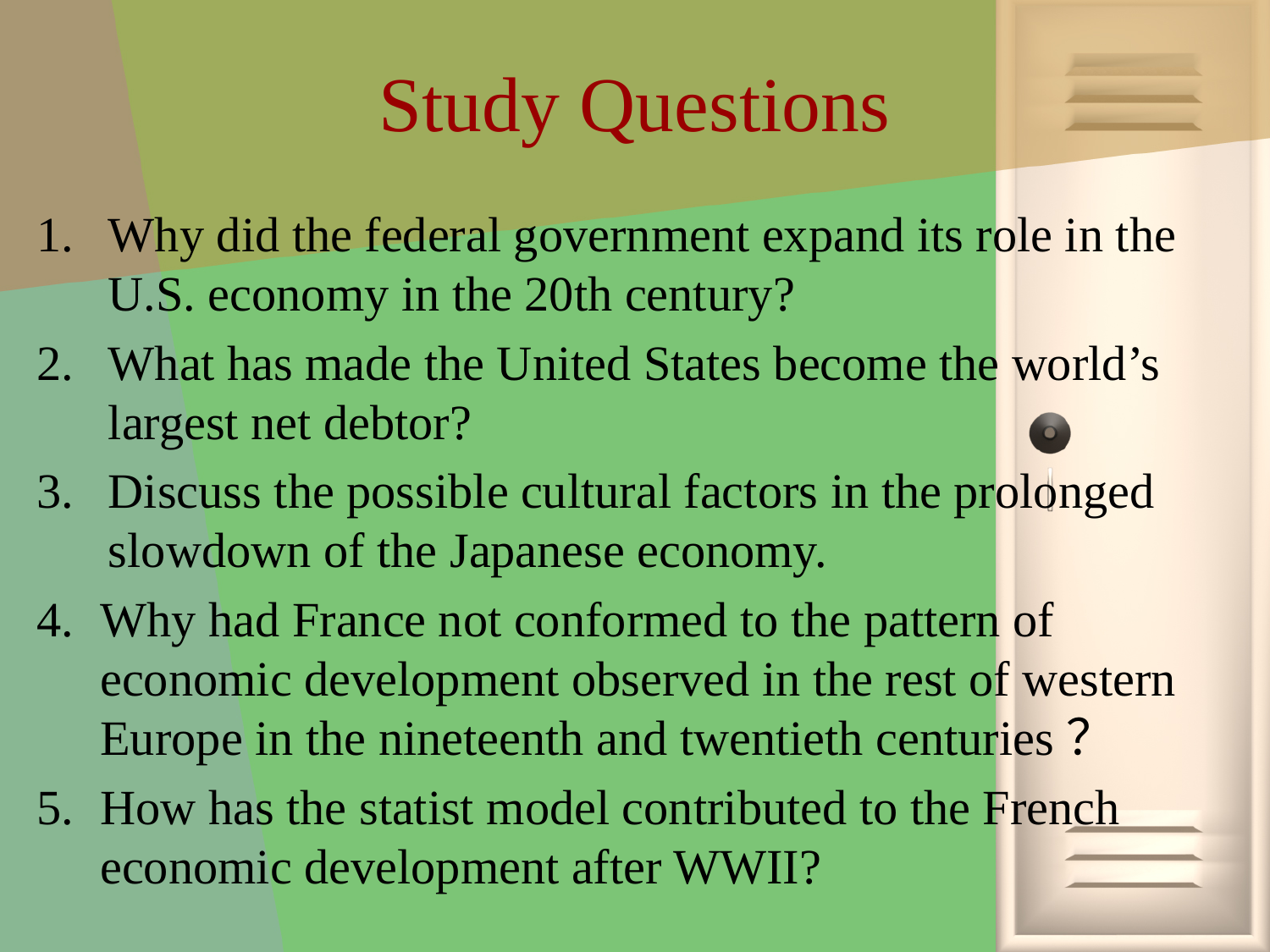

# Study Questions
Why did the federal government expand its role in the U.S. economy in the 20th century?
What has made the United States become the world’s largest net debtor?
Discuss the possible cultural factors in the prolonged slowdown of the Japanese economy.
Why had France not conformed to the pattern of economic development observed in the rest of western Europe in the nineteenth and twentieth centuries？
How has the statist model contributed to the French economic development after WWII?